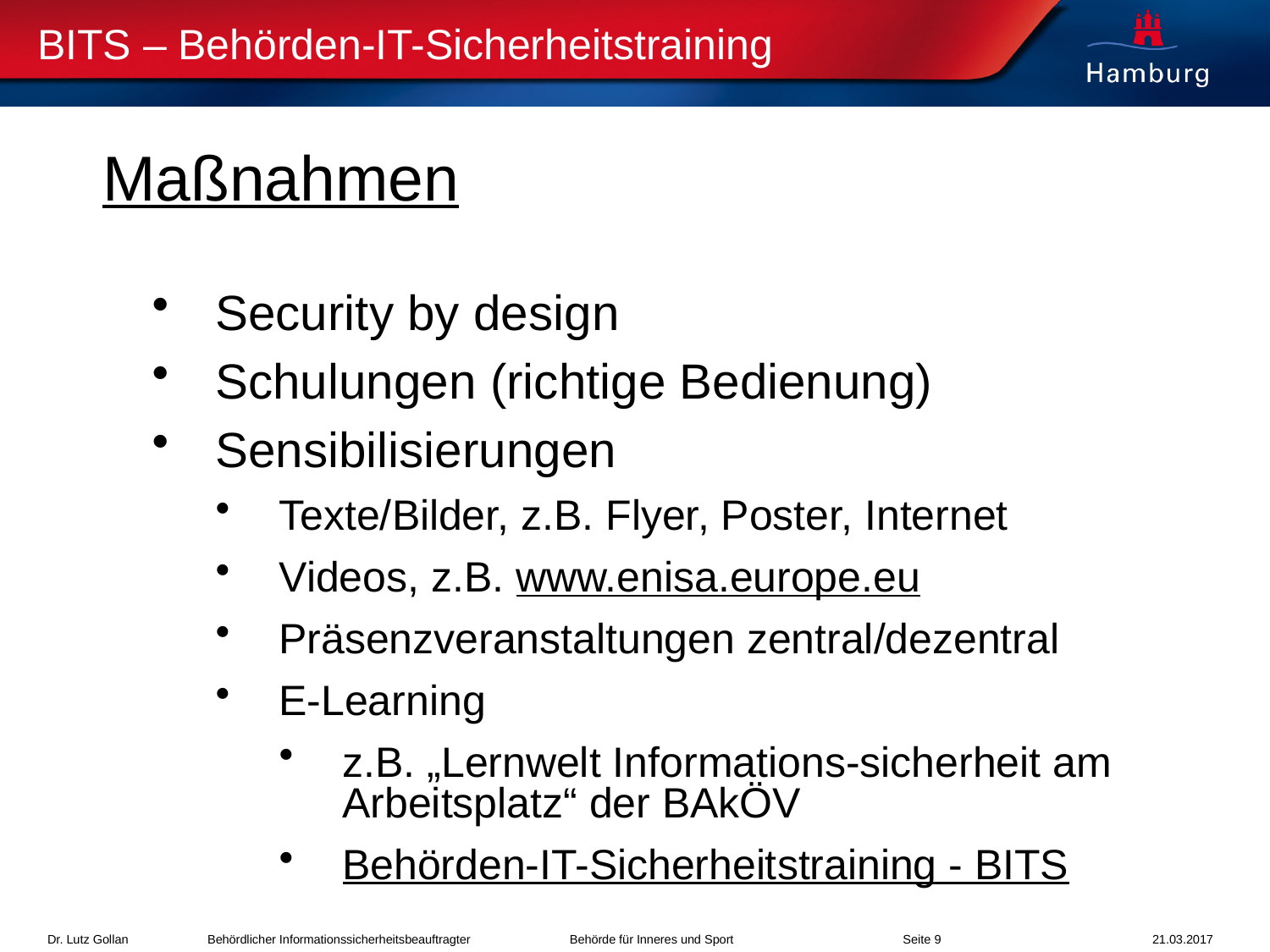

Maßnahmen

Security by design
Schulungen (richtige Bedienung)
Sensibilisierungen
Texte/Bilder, z.B. Flyer, Poster, Internet
Videos, z.B. www.enisa.europe.eu
Präsenzveranstaltungen zentral/dezentral
E-Learning
z.B. „Lernwelt Informations-sicherheit am Arbeitsplatz“ der BAkÖV
Behörden-IT-Sicherheitstraining - BITS